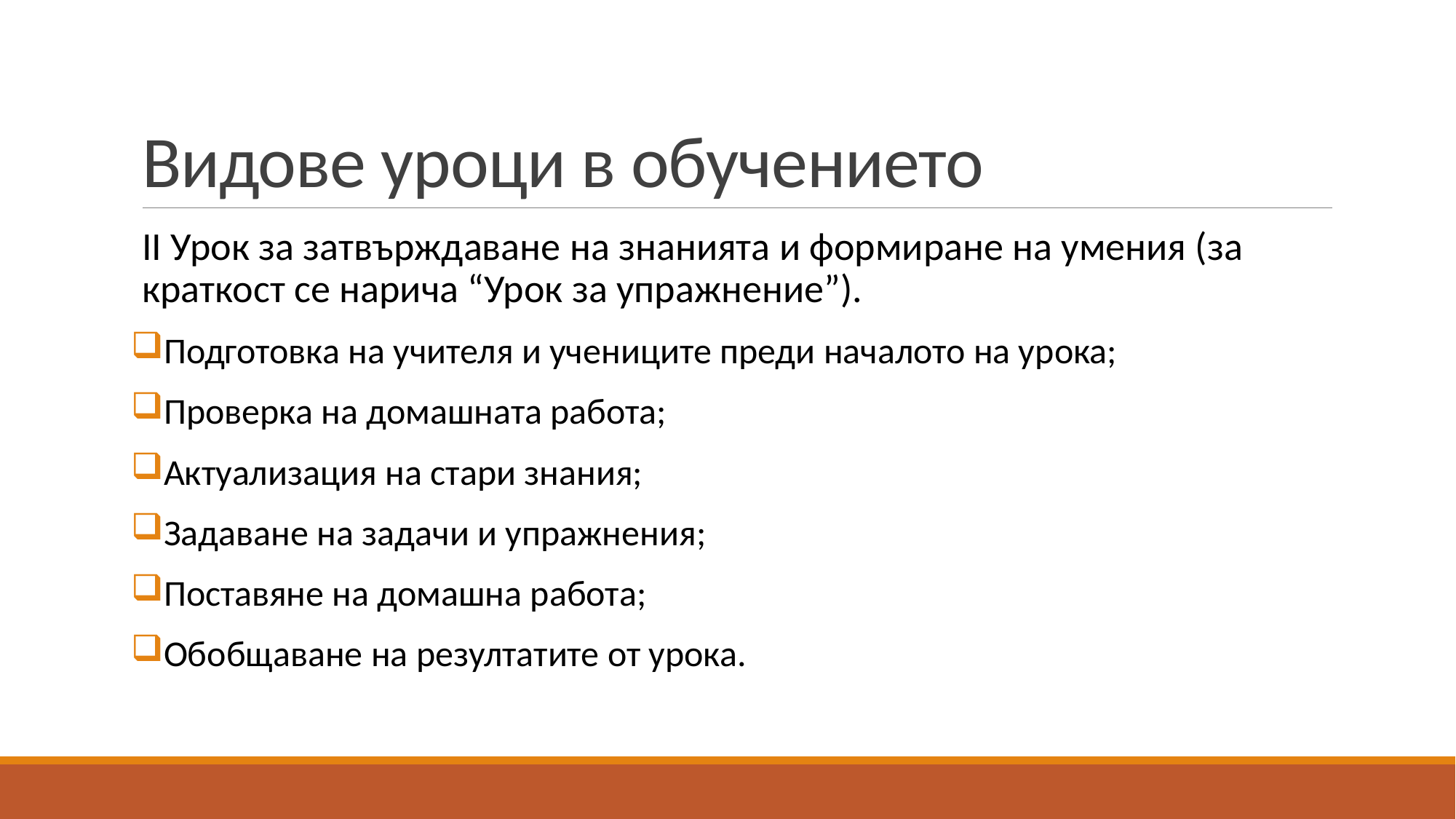

# Видове уроци в обучението
II Урок за затвърждаване на знанията и формиране на умения (за краткост се нарича “Урок за упражнение”).
Подготовка на учителя и учениците преди началото на урока;
Проверка на домашната работа;
Актуализация на стари знания;
Задаване на задачи и упражнения;
Поставяне на домашна работа;
Обобщаване на резултатите от урока.